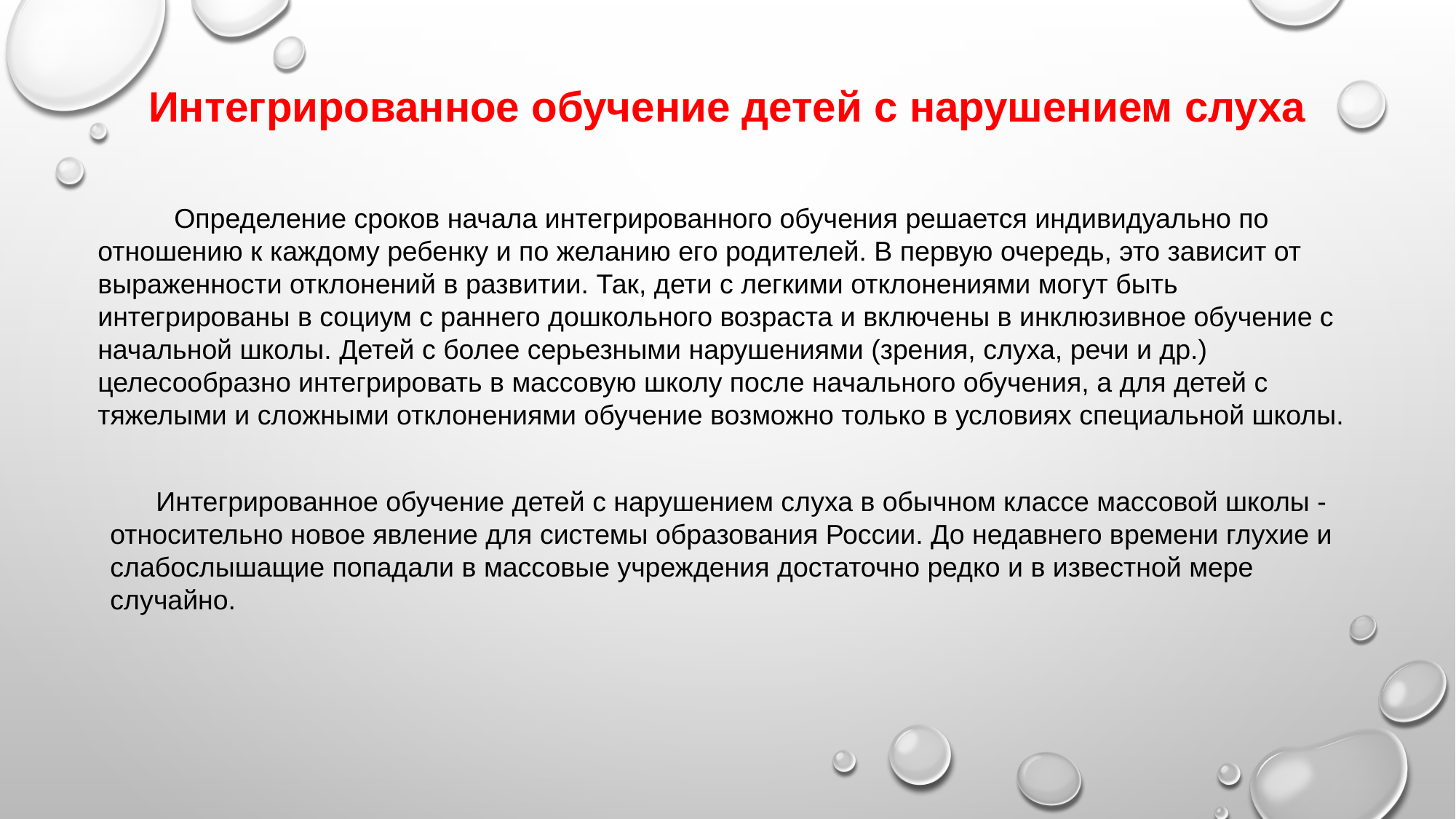

Интегрированное обучение детей с нарушением слуха
          Определение сроков начала интегрированного обучения решается индивидуально по отношению к каждому ребенку и по желанию его родителей. В первую очередь, это зависит от выраженности отклонений в развитии. Так, дети с легкими отклонениями могут быть интегрированы в социум с раннего дошкольного возраста и включены в инклюзивное обучение с начальной школы. Детей с более серьезными нарушениями (зрения, слуха, речи и др.) целесообразно интегрировать в массовую школу после начального обучения, а для детей с тяжелыми и сложными отклонениями обучение возможно только в условиях специальной школы.
      Интегрированное обучение детей с нарушением слуха в обычном классе массовой школы - относительно новое явление для системы образования России. До недавнего времени глухие и слабослышащие попадали в массовые учреждения достаточно редко и в известной мере случайно.